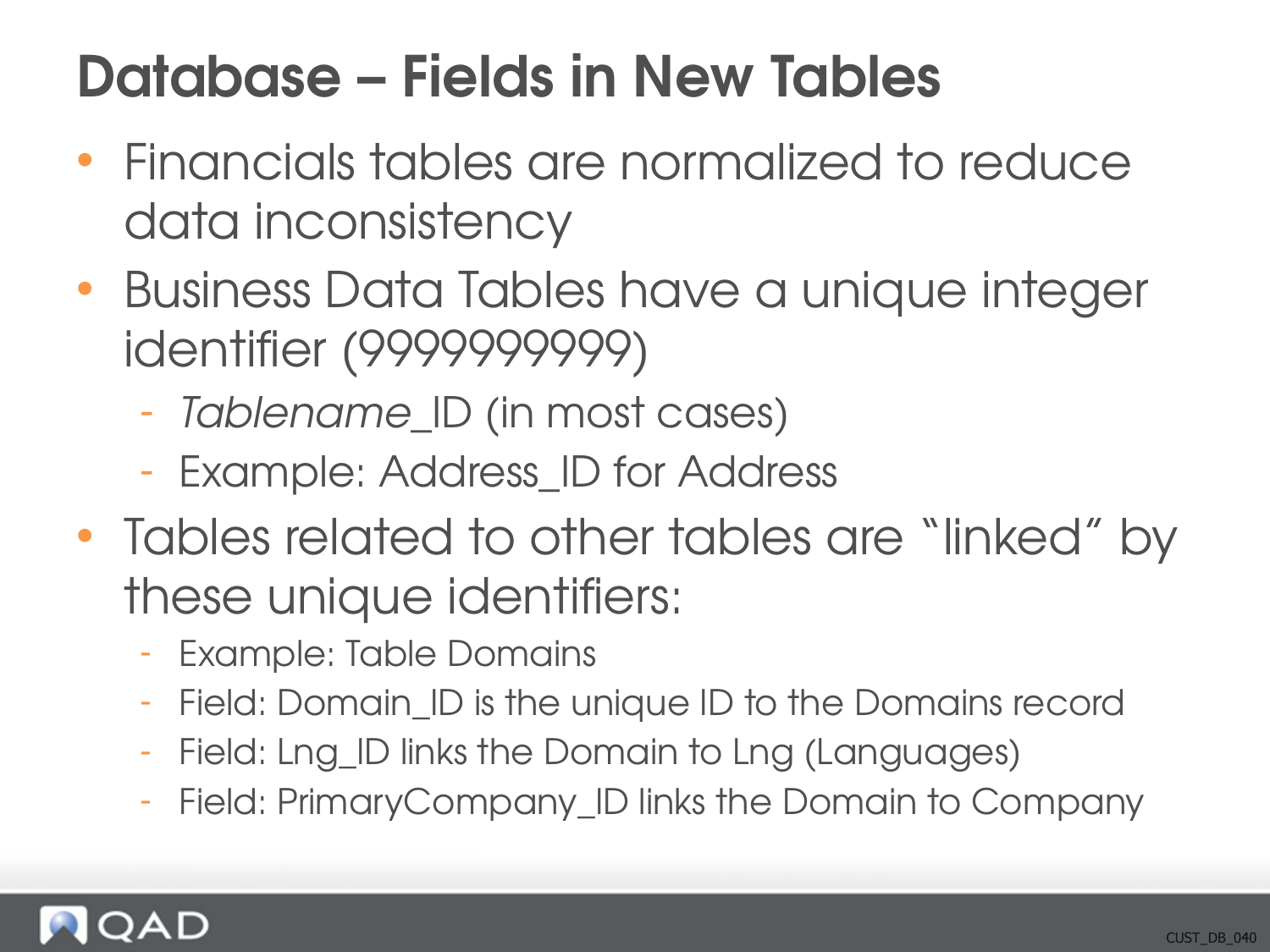

# Database – Fields in New Tables
Financials tables are normalized to reduce data inconsistency
Business Data Tables have a unique integer identifier (9999999999)
Tablename_ID (in most cases)
Example: Address_ID for Address
Tables related to other tables are “linked” by these unique identifiers:
Example: Table Domains
Field: Domain_ID is the unique ID to the Domains record
Field: Lng_ID links the Domain to Lng (Languages)
Field: PrimaryCompany_ID links the Domain to Company

CUST_DB_040